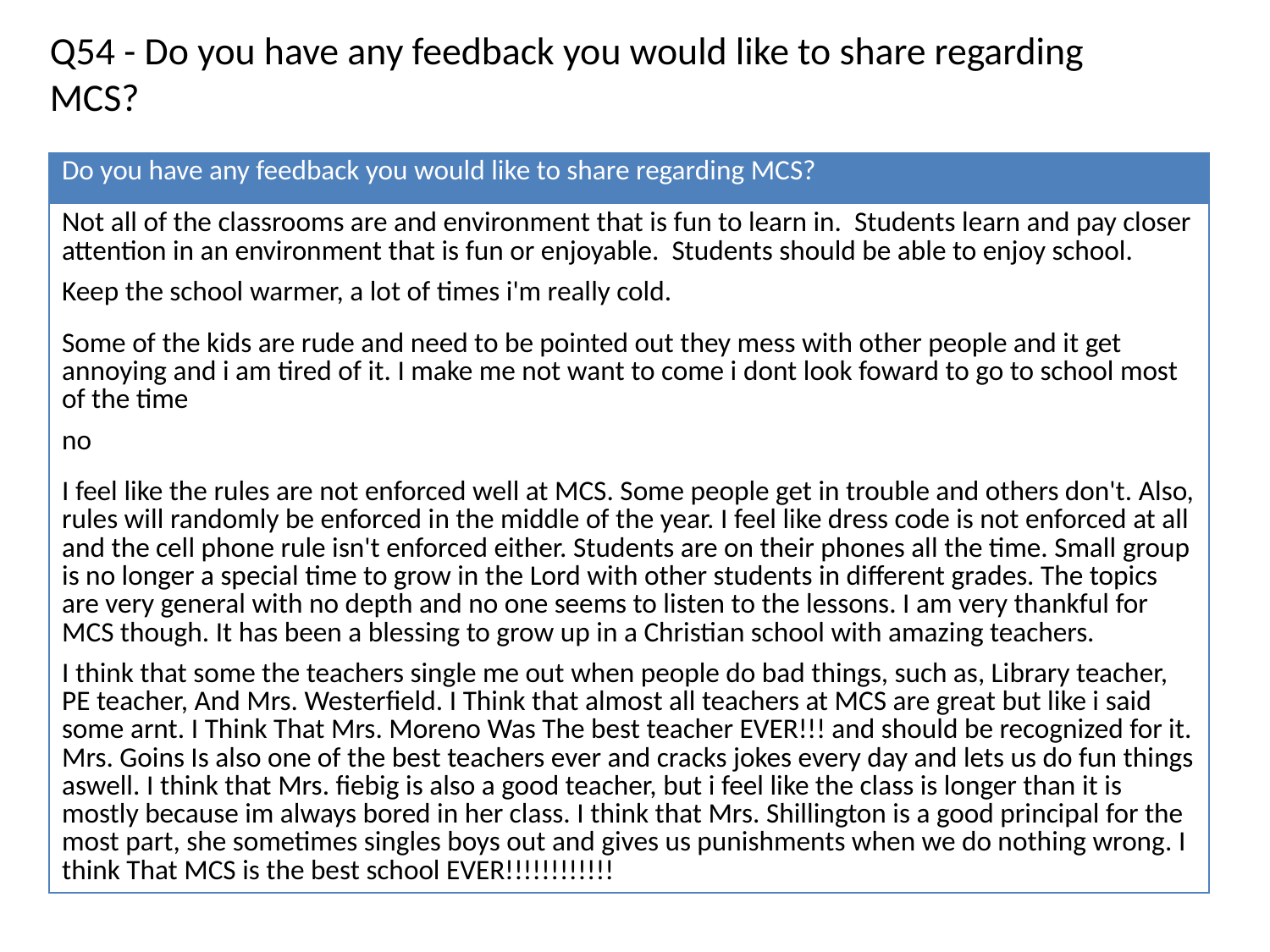

Q54 - Do you have any feedback you would like to share regarding MCS?
| Do you have any feedback you would like to share regarding MCS? |
| --- |
| Not all of the classrooms are and environment that is fun to learn in. Students learn and pay closer attention in an environment that is fun or enjoyable. Students should be able to enjoy school. |
| Keep the school warmer, a lot of times i'm really cold. |
| Some of the kids are rude and need to be pointed out they mess with other people and it get annoying and i am tired of it. I make me not want to come i dont look foward to go to school most of the time |
| no |
| I feel like the rules are not enforced well at MCS. Some people get in trouble and others don't. Also, rules will randomly be enforced in the middle of the year. I feel like dress code is not enforced at all and the cell phone rule isn't enforced either. Students are on their phones all the time. Small group is no longer a special time to grow in the Lord with other students in different grades. The topics are very general with no depth and no one seems to listen to the lessons. I am very thankful for MCS though. It has been a blessing to grow up in a Christian school with amazing teachers. |
| I think that some the teachers single me out when people do bad things, such as, Library teacher, PE teacher, And Mrs. Westerfield. I Think that almost all teachers at MCS are great but like i said some arnt. I Think That Mrs. Moreno Was The best teacher EVER!!! and should be recognized for it. Mrs. Goins Is also one of the best teachers ever and cracks jokes every day and lets us do fun things aswell. I think that Mrs. fiebig is also a good teacher, but i feel like the class is longer than it is mostly because im always bored in her class. I think that Mrs. Shillington is a good principal for the most part, she sometimes singles boys out and gives us punishments when we do nothing wrong. I think That MCS is the best school EVER!!!!!!!!!!!! |